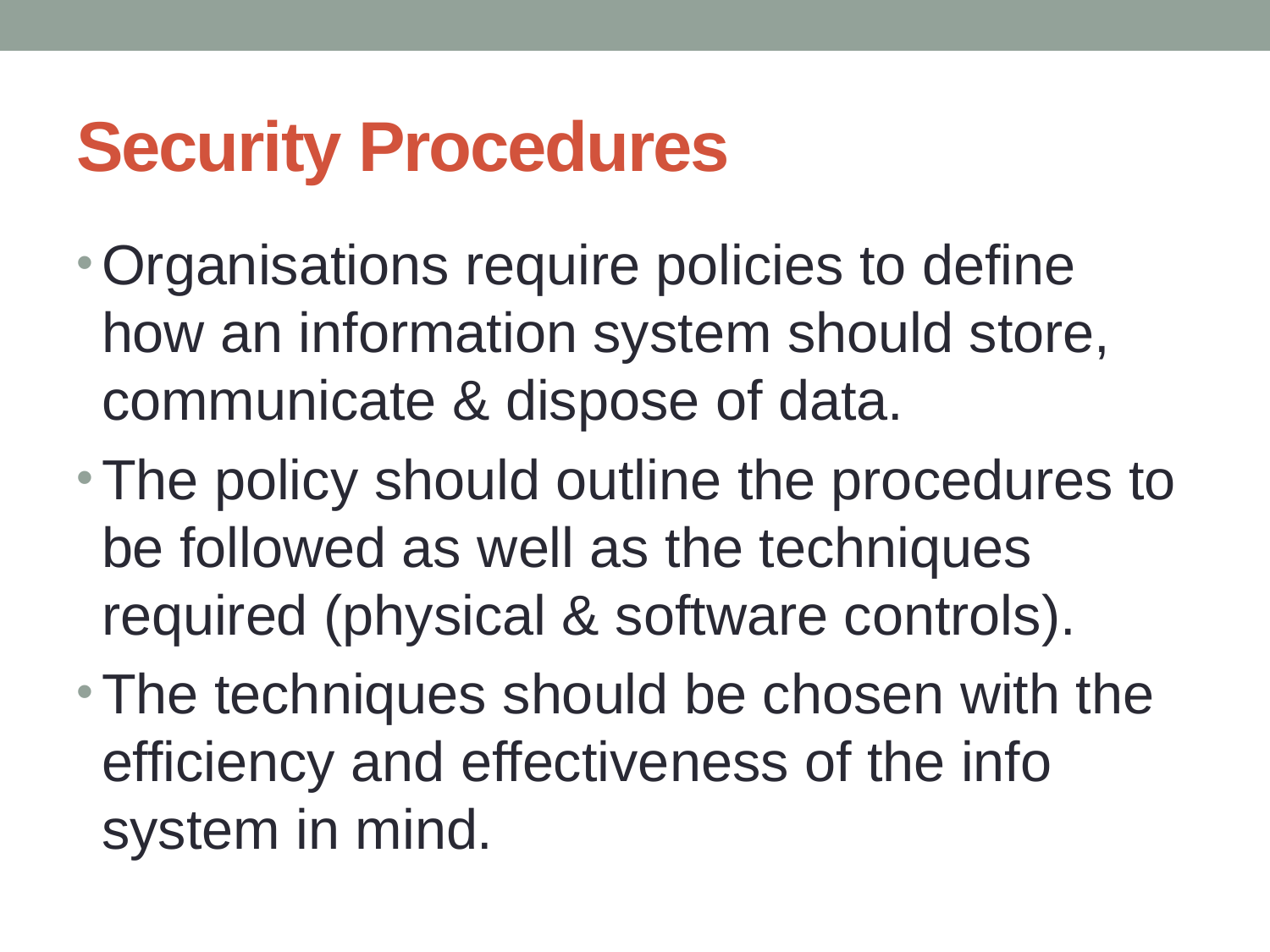

# Security Procedures
Organisations require policies to define how an information system should store, communicate & dispose of data.
The policy should outline the procedures to be followed as well as the techniques required (physical & software controls).
The techniques should be chosen with the efficiency and effectiveness of the info system in mind.